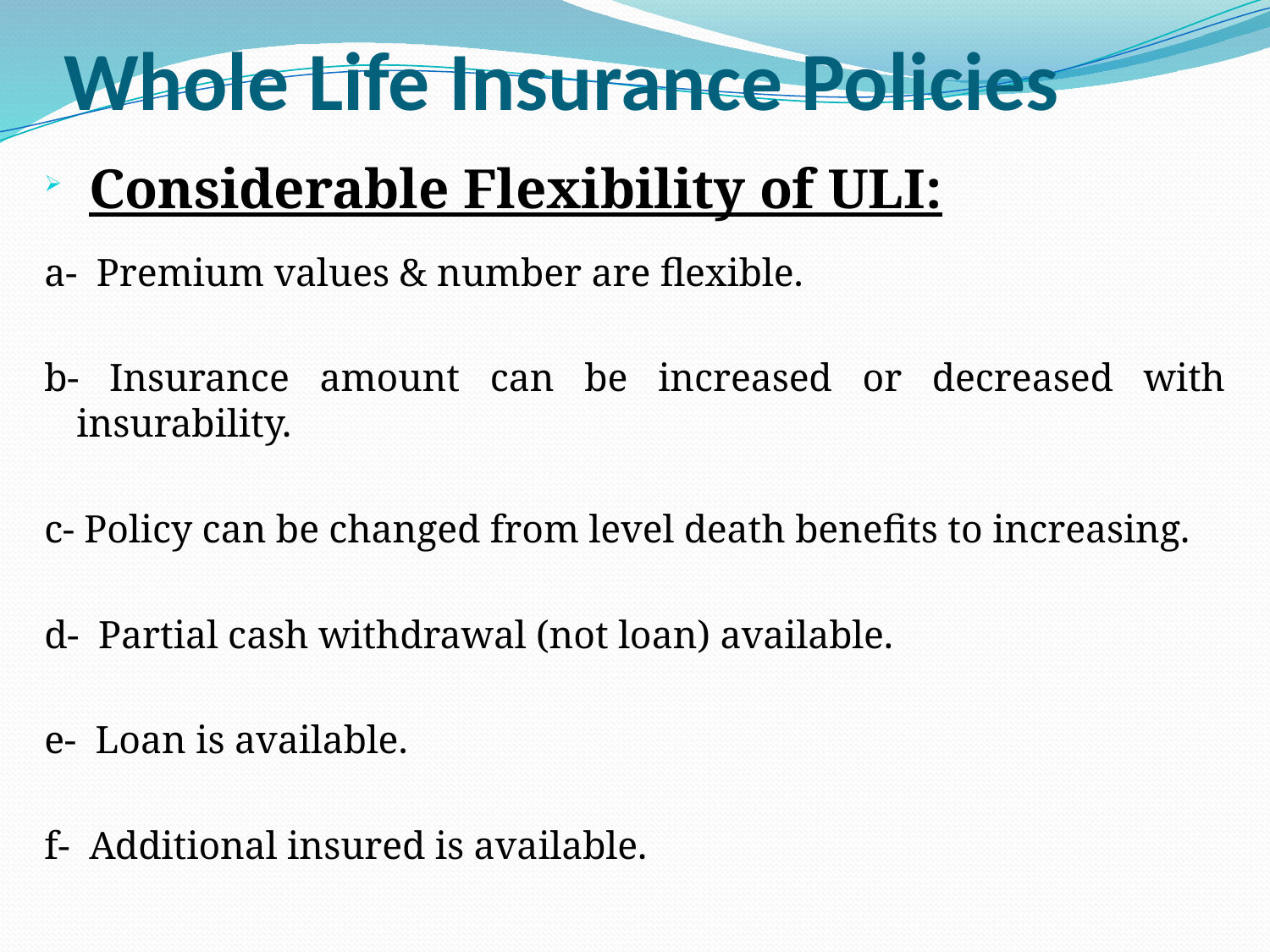

# Whole Life Insurance Policies
  Considerable Flexibility of ULI:

a-  Premium values & number are flexible.

b- Insurance amount can be increased or decreased with insurability.

c- Policy can be changed from level death benefits to increasing.

d-  Partial cash withdrawal (not loan) available.

e-  Loan is available.

f-  Additional insured is available.